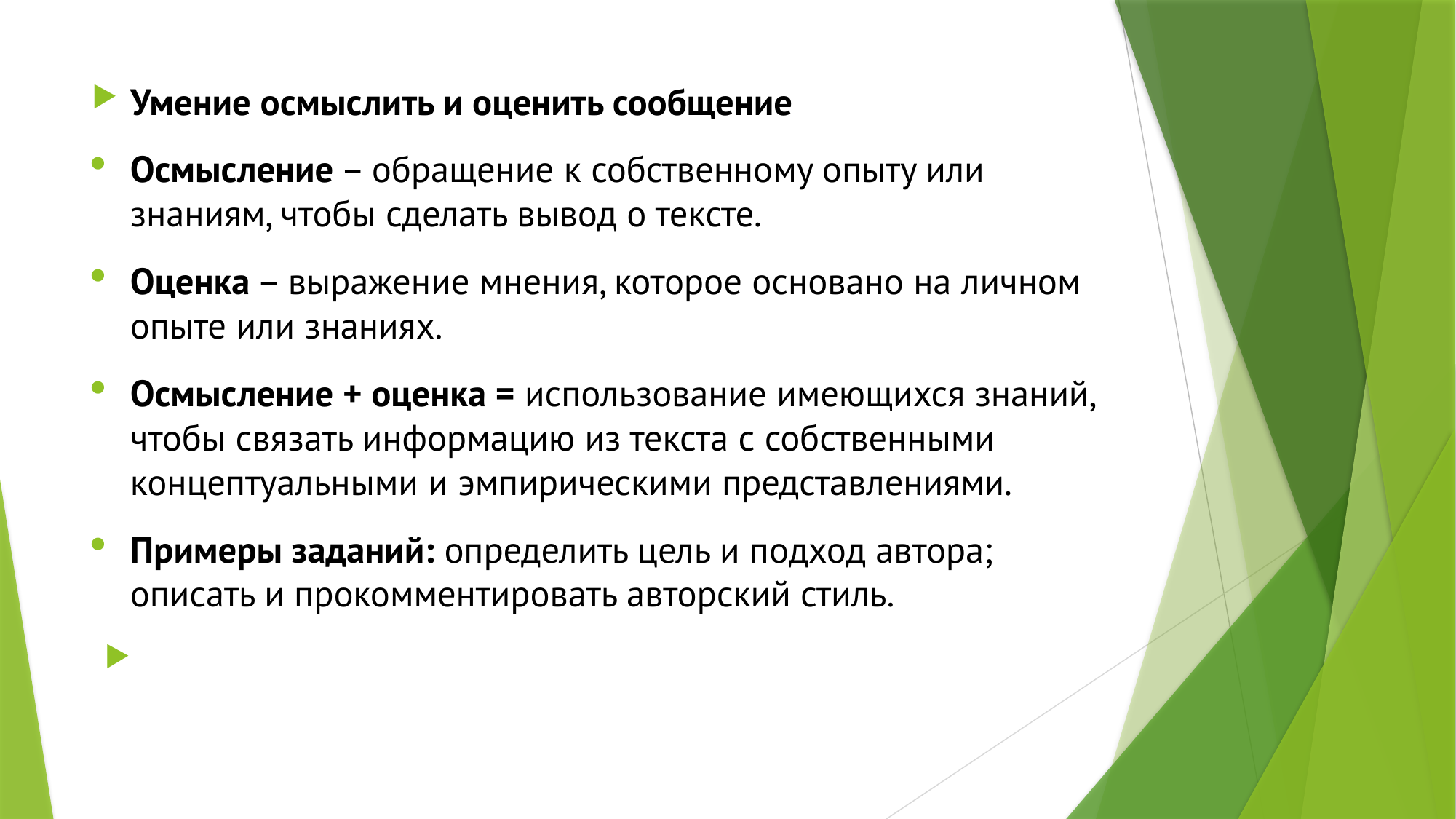

#
Умение осмыслить и оценить сообщение
Осмысление – обращение к собственному опыту или знаниям, чтобы сделать вывод о тексте.
Оценка – выражение мнения, которое основано на личном опыте или знаниях.
Осмысление + оценка = использование имеющихся знаний, чтобы связать информацию из текста с собственными концептуальными и эмпирическими представлениями.
Примеры заданий: определить цель и подход автора; описать и прокомментировать авторский стиль.